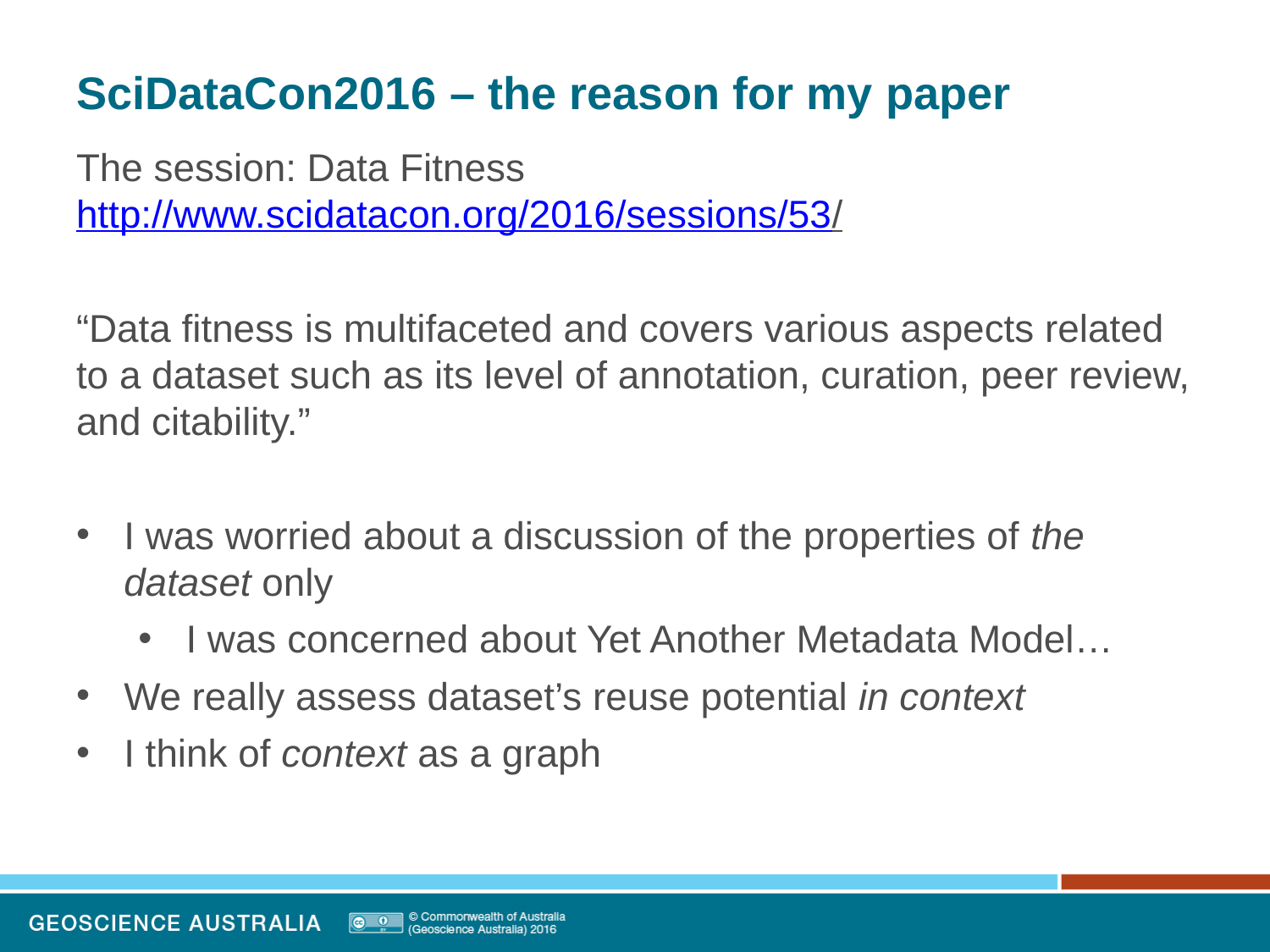

# SciDataCon2016 – the reason for my paper
The session: Data Fitness
http://www.scidatacon.org/2016/sessions/53/

“Data fitness is multifaceted and covers various aspects related to a dataset such as its level of annotation, curation, peer review, and citability.”

I was worried about a discussion of the properties of the dataset only
I was concerned about Yet Another Metadata Model…
We really assess dataset’s reuse potential in context
I think of context as a graph